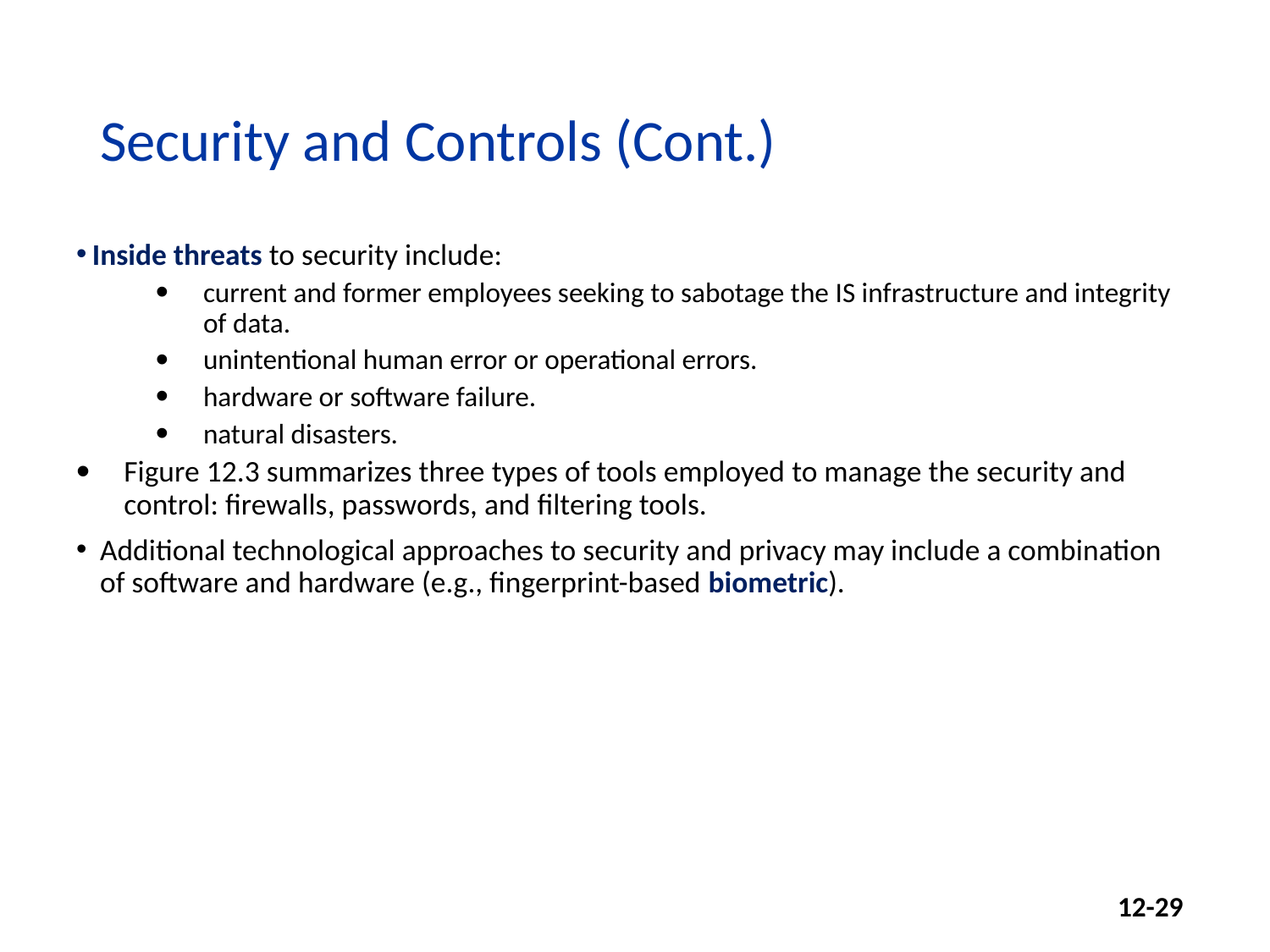

# Security and Controls (Cont.)
Inside threats to security include:
current and former employees seeking to sabotage the IS infrastructure and integrity of data.
unintentional human error or operational errors.
hardware or software failure.
natural disasters.
Figure 12.3 summarizes three types of tools employed to manage the security and control: firewalls, passwords, and filtering tools.
Additional technological approaches to security and privacy may include a combination of software and hardware (e.g., fingerprint-based biometric).